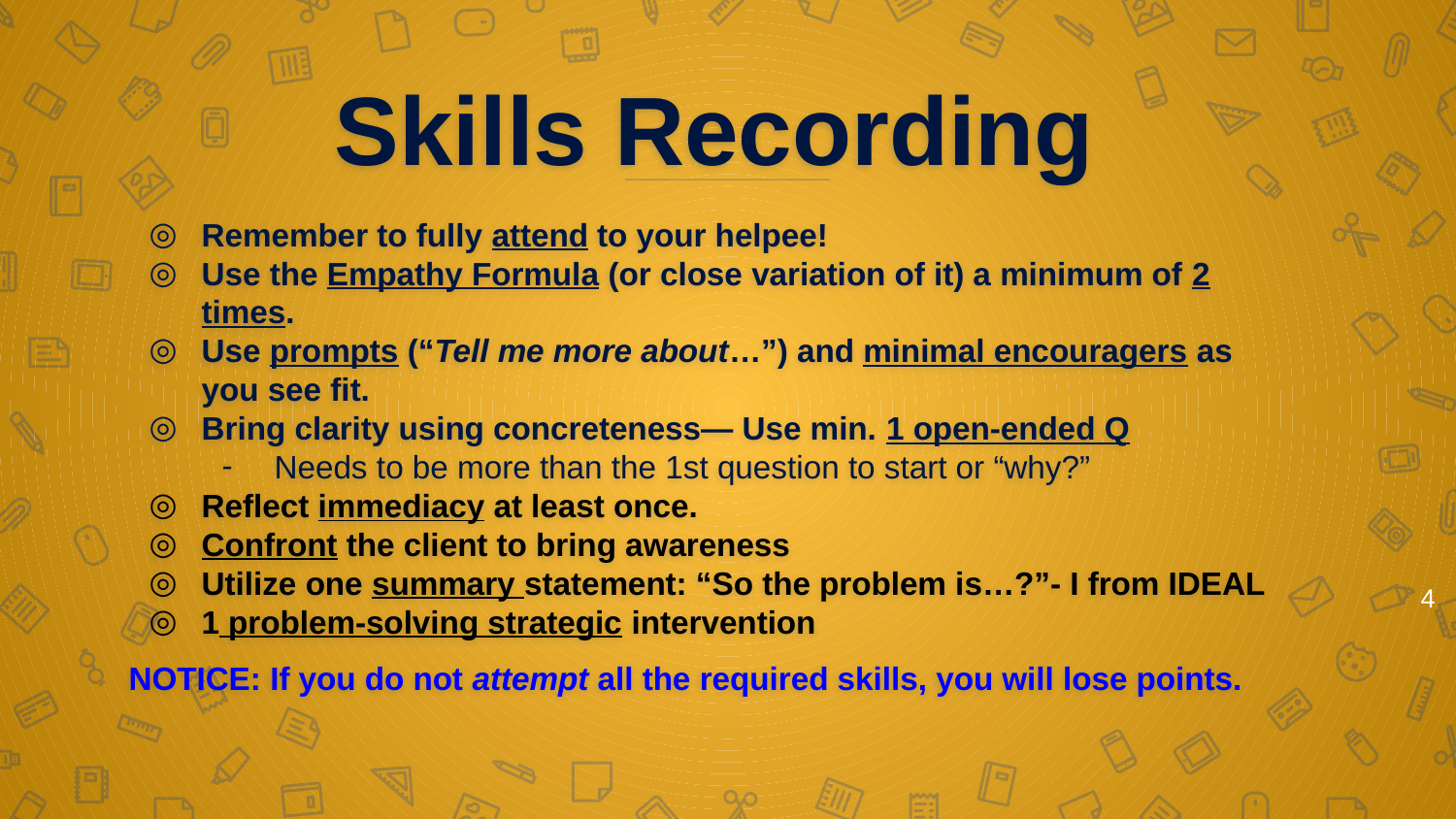

# Skills Recording
Remember to fully attend to your helpee!
Use the Empathy Formula (or close variation of it) a minimum of 2 times.
Use prompts (“Tell me more about…”) and minimal encouragers as you see fit.
Bring clarity using concreteness— Use min. 1 open-ended Q
Needs to be more than the 1st question to start or “why?”
Reflect immediacy at least once.
Confront the client to bring awareness
Utilize one summary statement: “So the problem is…?”- I from IDEAL
1 problem-solving strategic intervention
NOTICE: If you do not attempt all the required skills, you will lose points.
4